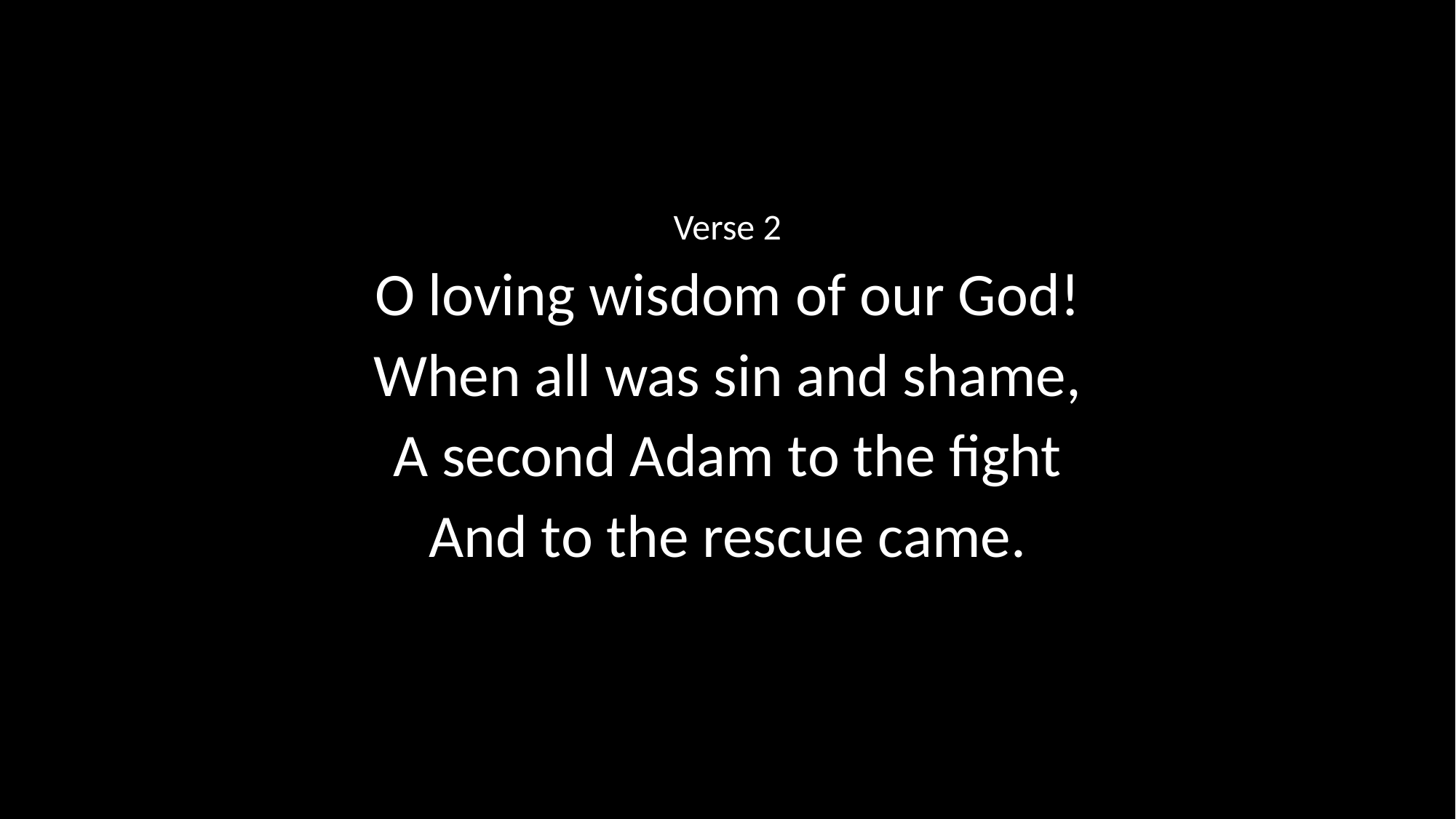

Verse 2
O loving wisdom of our God!
When all was sin and shame,
A second Adam to the fight
And to the rescue came.